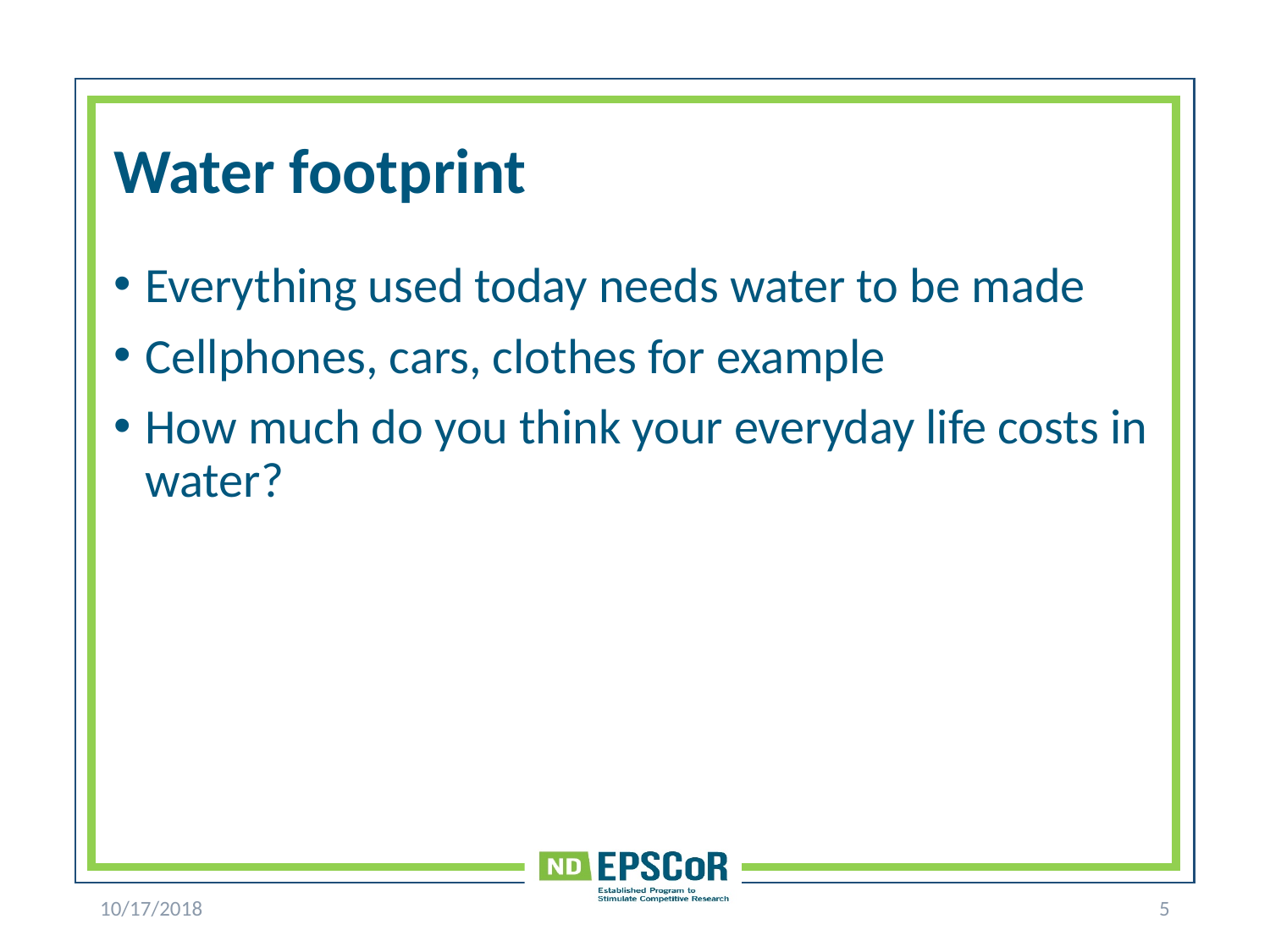

# Water footprint
Everything used today needs water to be made
Cellphones, cars, clothes for example
How much do you think your everyday life costs in water?
10/17/2018
5